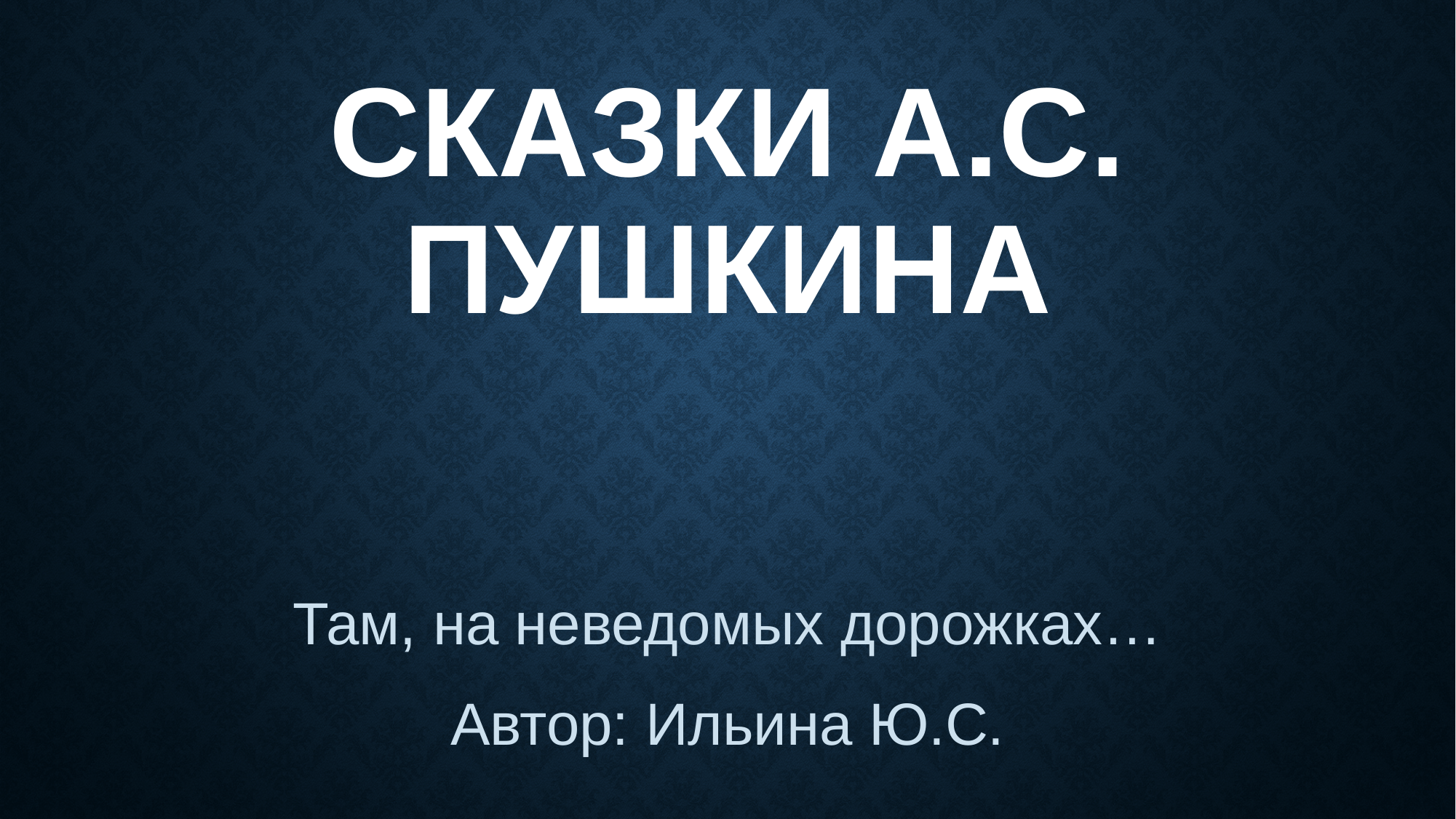

# Сказки А.С. Пушкина
Там, на неведомых дорожках…
Автор: Ильина Ю.С.